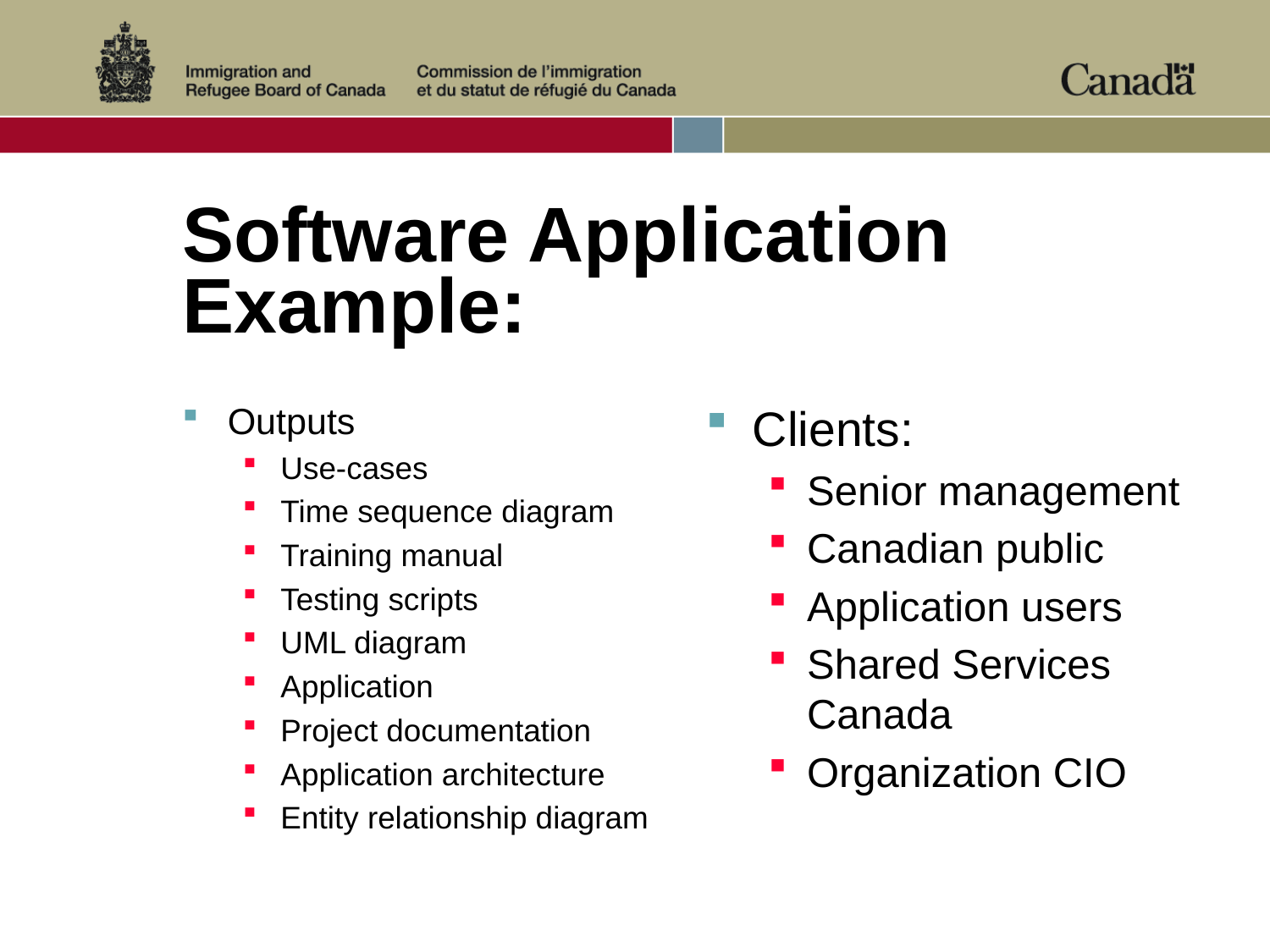

# Software Application Example:
Outputs
Use-cases
Time sequence diagram
Training manual
Testing scripts
UML diagram
Application
Project documentation
Application architecture
Entity relationship diagram
Clients:
Senior management
Canadian public
Application users
Shared Services Canada
Organization CIO